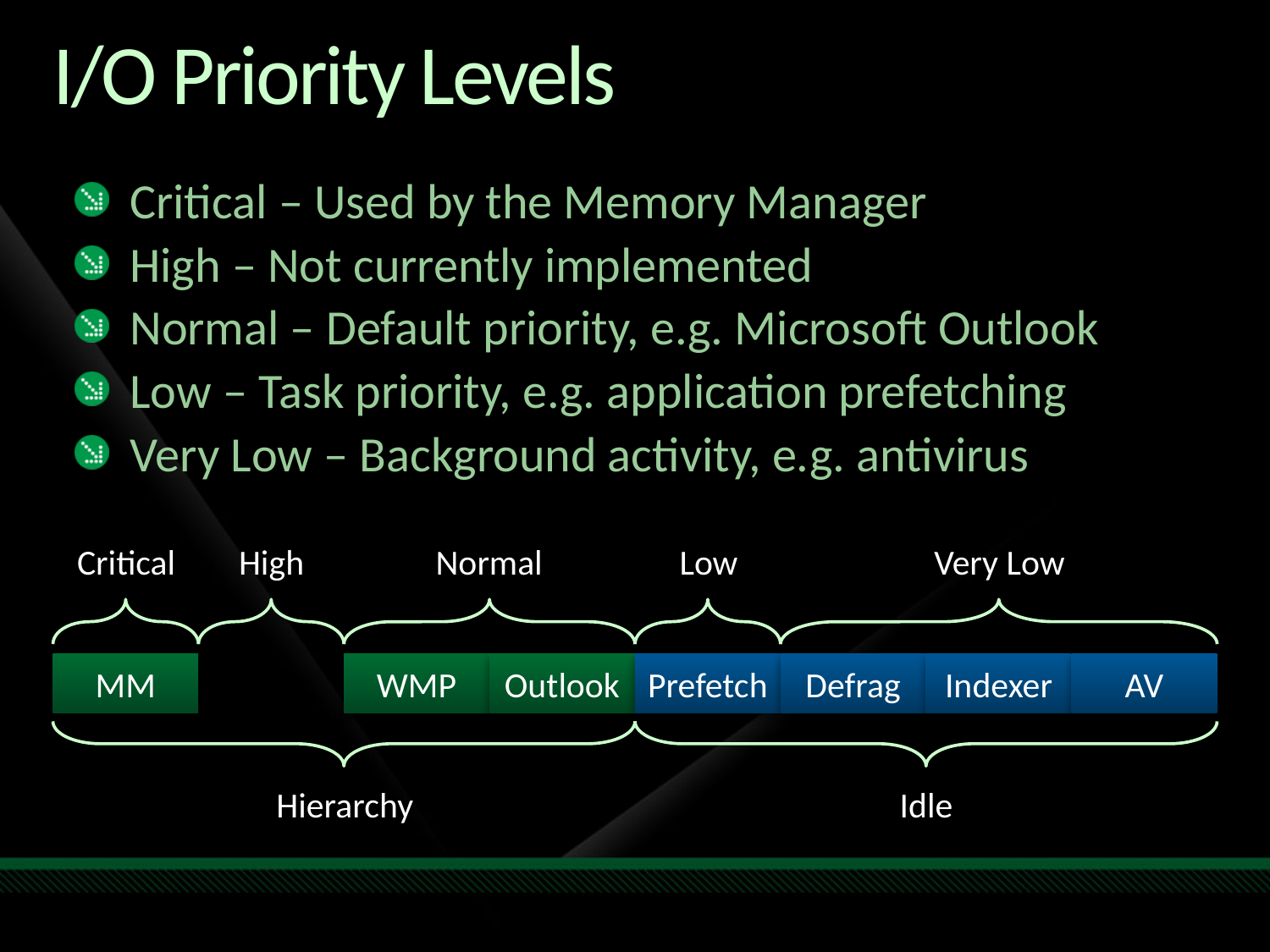

# I/O Priority Levels
Critical – Used by the Memory Manager
High – Not currently implemented
Normal – Default priority, e.g. Microsoft Outlook
Low – Task priority, e.g. application prefetching
Very Low – Background activity, e.g. antivirus

Critical
High
Normal
Low
Very Low

MM
WMP
Outlook
Prefetch
Defrag
Indexer
AV
Hierarchy
Idle